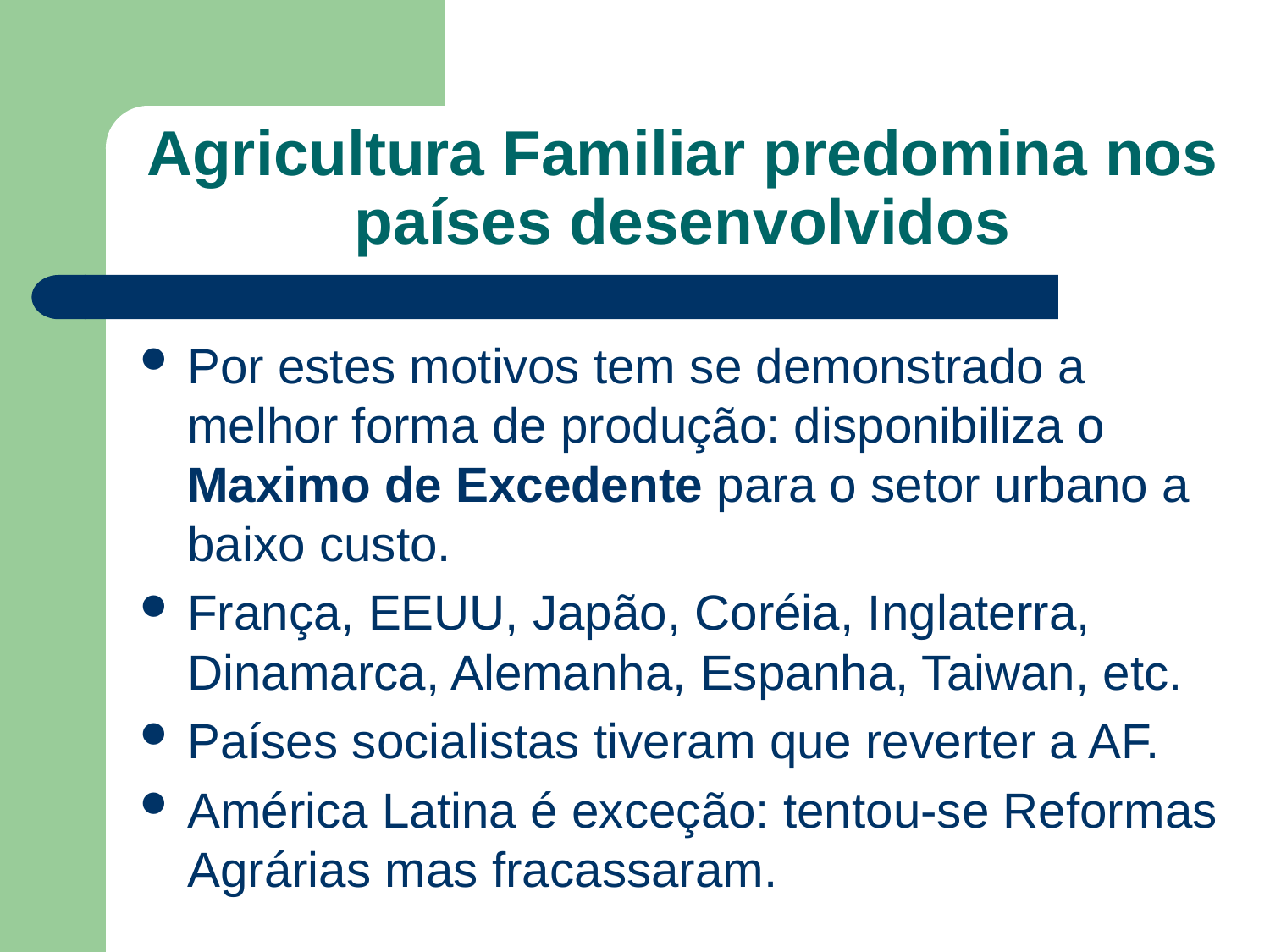

# Agricultura Familiar predomina nos países desenvolvidos
Por estes motivos tem se demonstrado a melhor forma de produção: disponibiliza o Maximo de Excedente para o setor urbano a baixo custo.
França, EEUU, Japão, Coréia, Inglaterra, Dinamarca, Alemanha, Espanha, Taiwan, etc.
Países socialistas tiveram que reverter a AF.
América Latina é exceção: tentou-se Reformas Agrárias mas fracassaram.